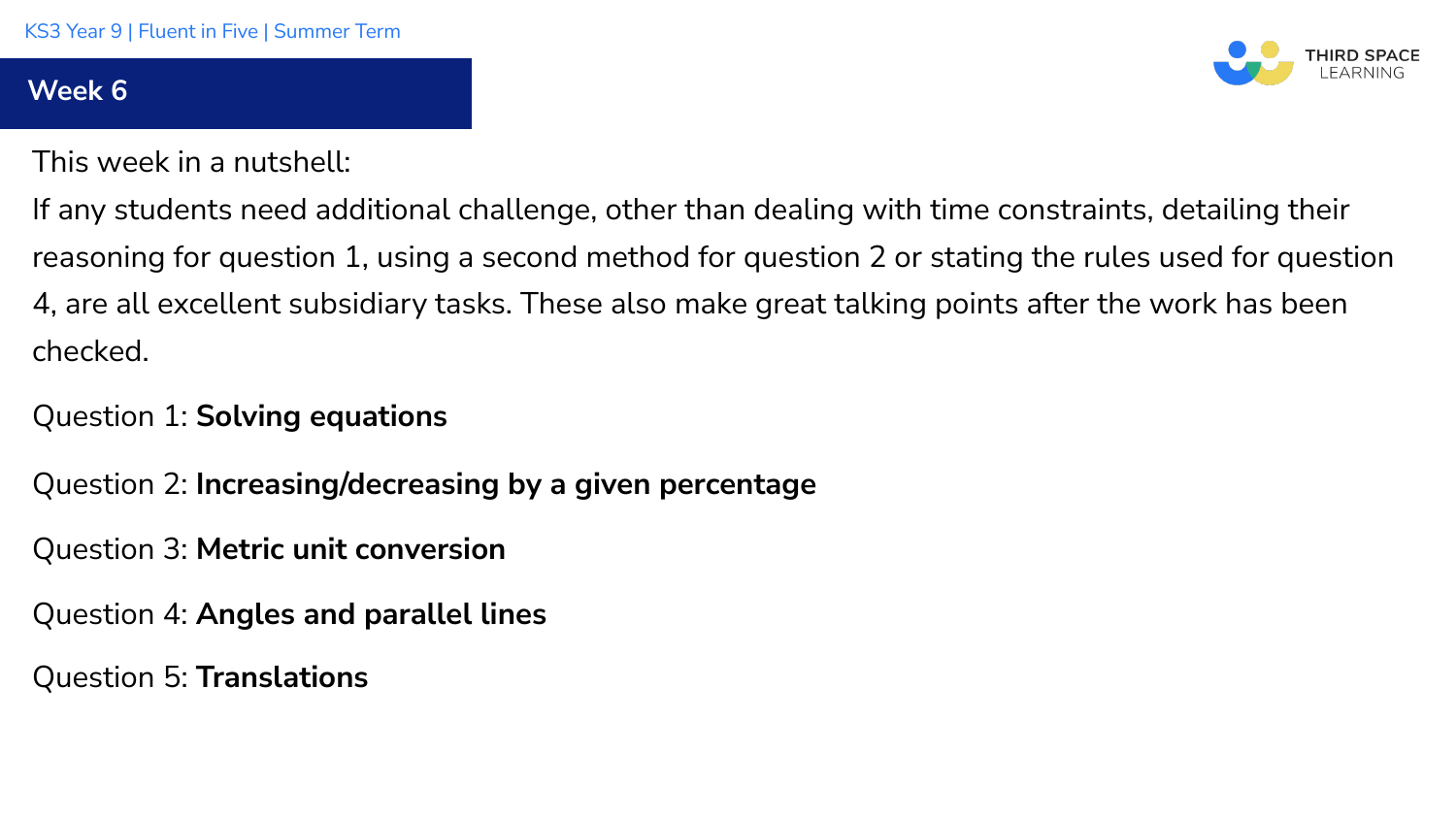

Week 6
| This week in a nutshell: If any students need additional challenge, other than dealing with time constraints, detailing their reasoning for question 1, using a second method for question 2 or stating the rules used for question 4, are all excellent subsidiary tasks. These also make great talking points after the work has been checked. |
| --- |
| Question 1: Solving equations |
| Question 2: Increasing/decreasing by a given percentage |
| Question 3: Metric unit conversion |
| Question 4: Angles and parallel lines |
| Question 5: Translations |